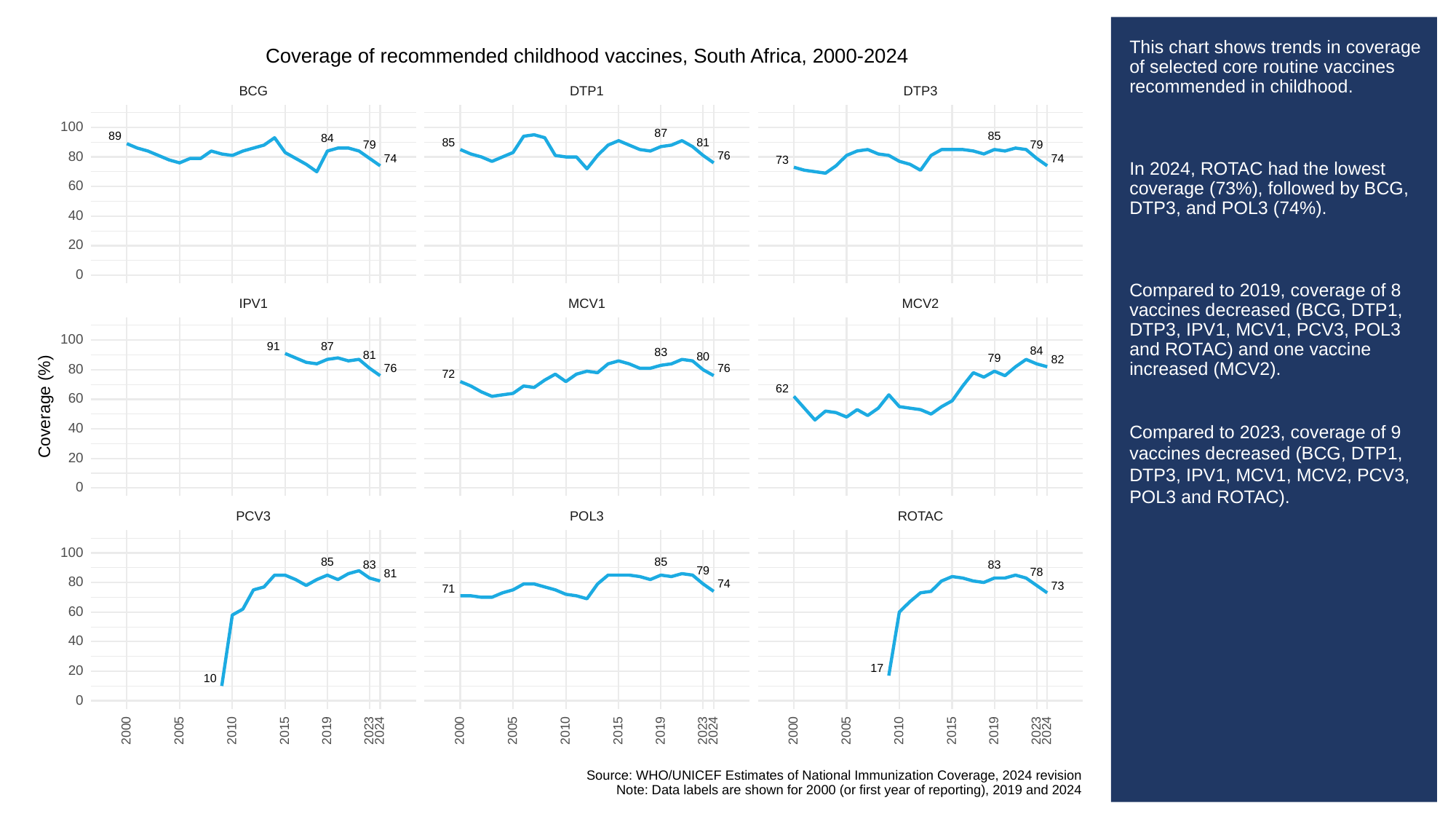

# This chart shows trends in coverage of selected core routine vaccines recommended in childhood.

In 2024, ROTAC had the lowest coverage (73%), followed by BCG, DTP3, and POL3 (74%).

Compared to 2019, coverage of 8 vaccines decreased (BCG, DTP1, DTP3, IPV1, MCV1, PCV3, POL3 and ROTAC) and one vaccine increased (MCV2).

Compared to 2023, coverage of 9 vaccines decreased (BCG, DTP1, DTP3, IPV1, MCV1, MCV2, PCV3, POL3 and ROTAC).

Coverage of recommended childhood vaccines, South Africa, 2000-2024
BCG
DTP3
DTP1

100

87
89
85
84

85
81
79
79

76
80
74
74
73

60

40

20

0

MCV1
MCV2
IPV1

100

91
87
84
83
81
80

79

82

76
76
80

72

62
60
Coverage (%)

40

20

0

POL3
PCV3
ROTAC

100

85
85
83
83
79

78
81

80
74
73

71

60

40

17
20

10

0

2023
2023
2023
2000
2005
2010
2015
2019
2024
2000
2005
2010
2015
2019
2024
2000
2005
2010
2015
2019
2024
Source: WHO/UNICEF Estimates of National Immunization Coverage, 2024 revision
Note: Data labels are shown for 2000 (or first year of reporting), 2019 and 2024